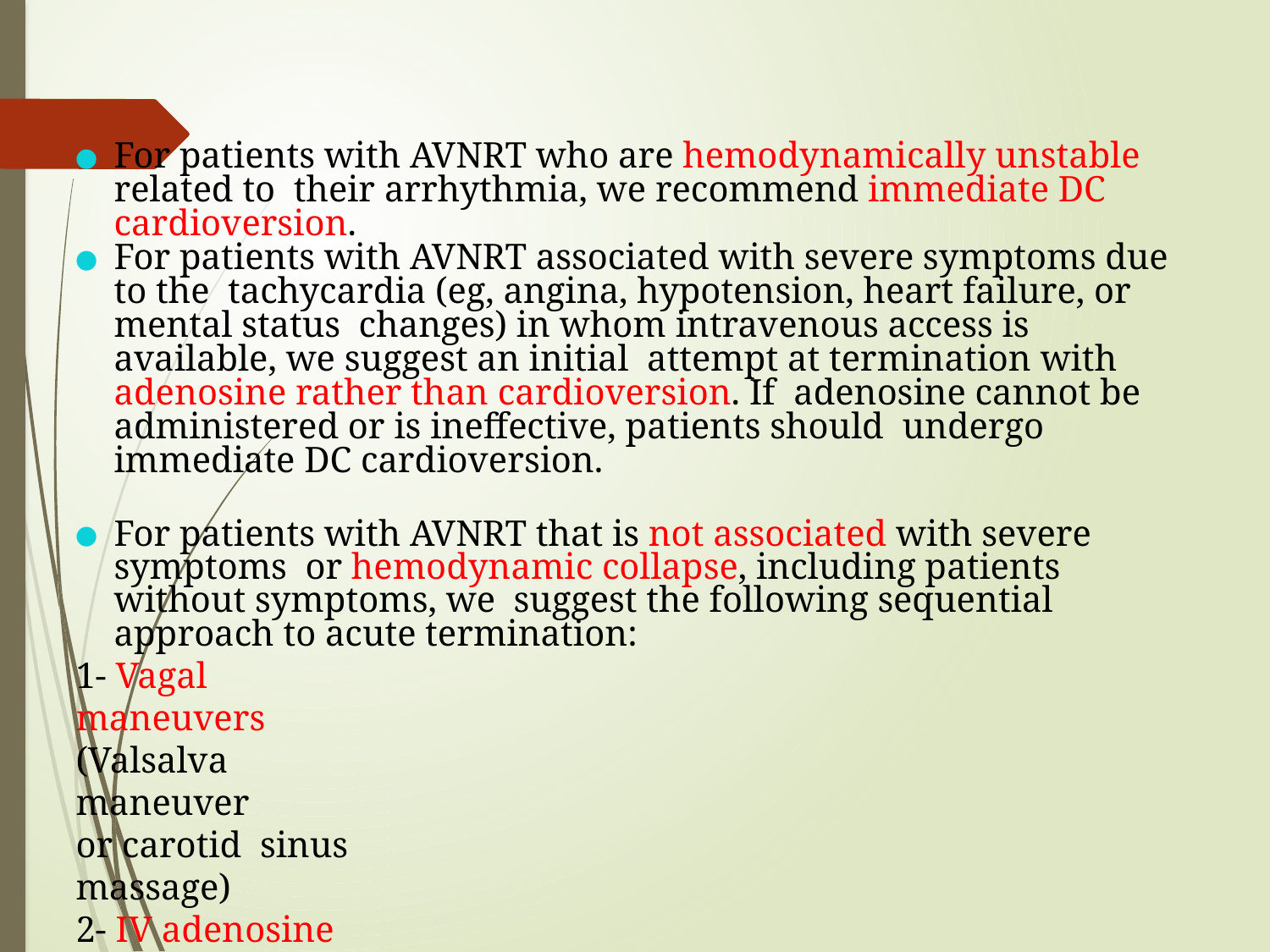

For patients with AVNRT who are hemodynamically unstable related to  their arrhythmia, we recommend immediate DC cardioversion.
For patients with AVNRT associated with severe symptoms due to the  tachycardia (eg, angina, hypotension, heart failure, or mental status  changes) in whom intravenous access is available, we suggest an initial  attempt at termination with adenosine rather than cardioversion. If  adenosine cannot be administered or is ineffective, patients should  undergo immediate DC cardioversion.

For patients with AVNRT that is not associated with severe symptoms  or hemodynamic collapse, including patients without symptoms, we  suggest the following sequential approach to acute termination:
1- Vagal maneuvers (Valsalva maneuver          or carotid  sinus massage)
2- IV adenosine
3- IV calcium channel blocker or an IV beta blocker
Long-term management: Radiofrequency ablation